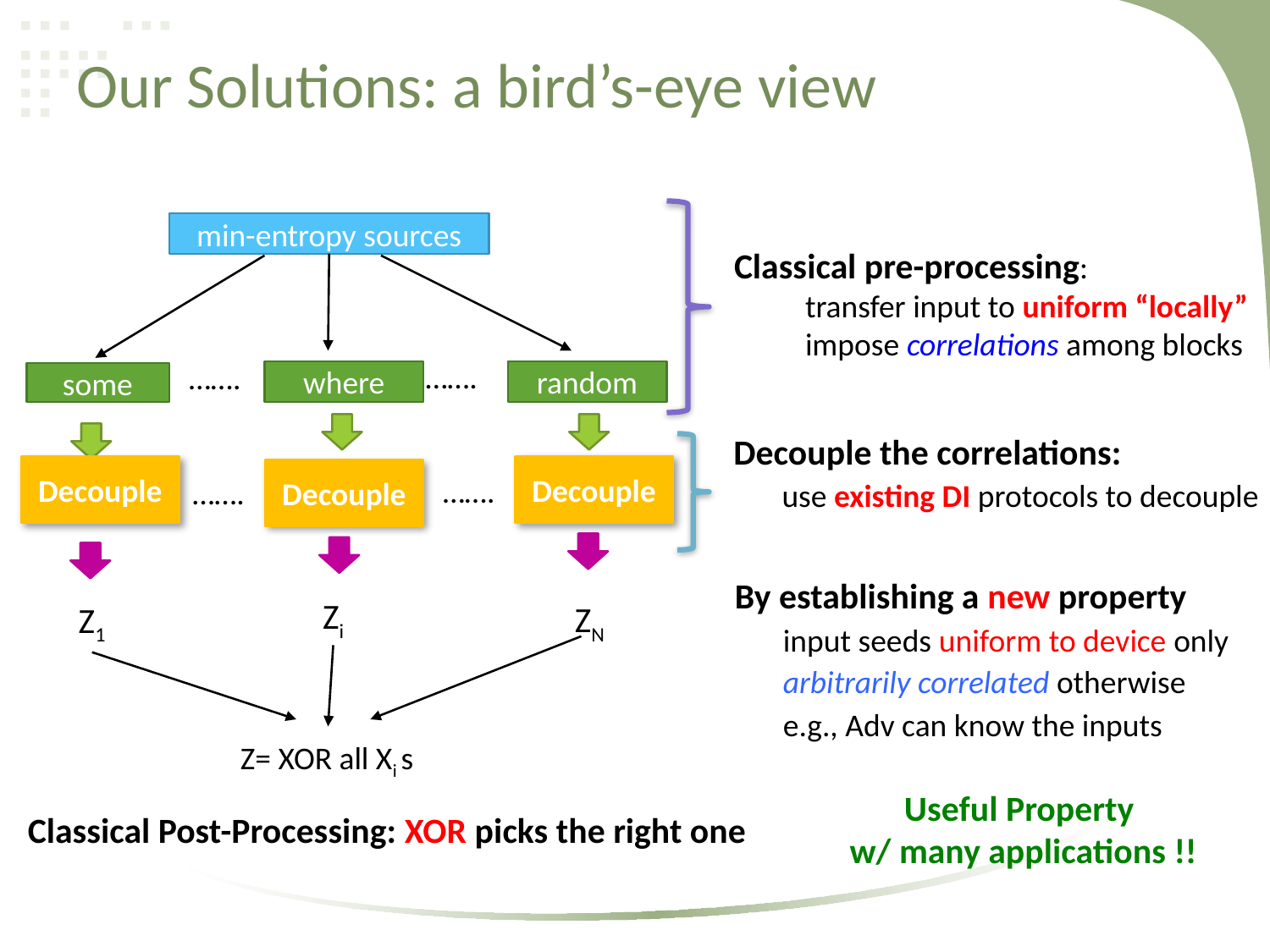

# Our Solutions: a bird’s-eye view

min-entropy sources
 Classical pre-processing:
           transfer input to uniform “locally”
           impose correlations among blocks
…….
…….
where
random
some

Decouple the correlations:
      use existing DI protocols to decouple

Decouple
Decouple
Decouple
…….
…….

By establishing a new property
      input seeds uniform to device only
      arbitrarily correlated otherwise
      e.g., Adv can know the inputs
Zi
ZN
Z1
Z= XOR all Xi s
Useful Property
w/ many applications !!
Classical Post-Processing: XOR picks the right one